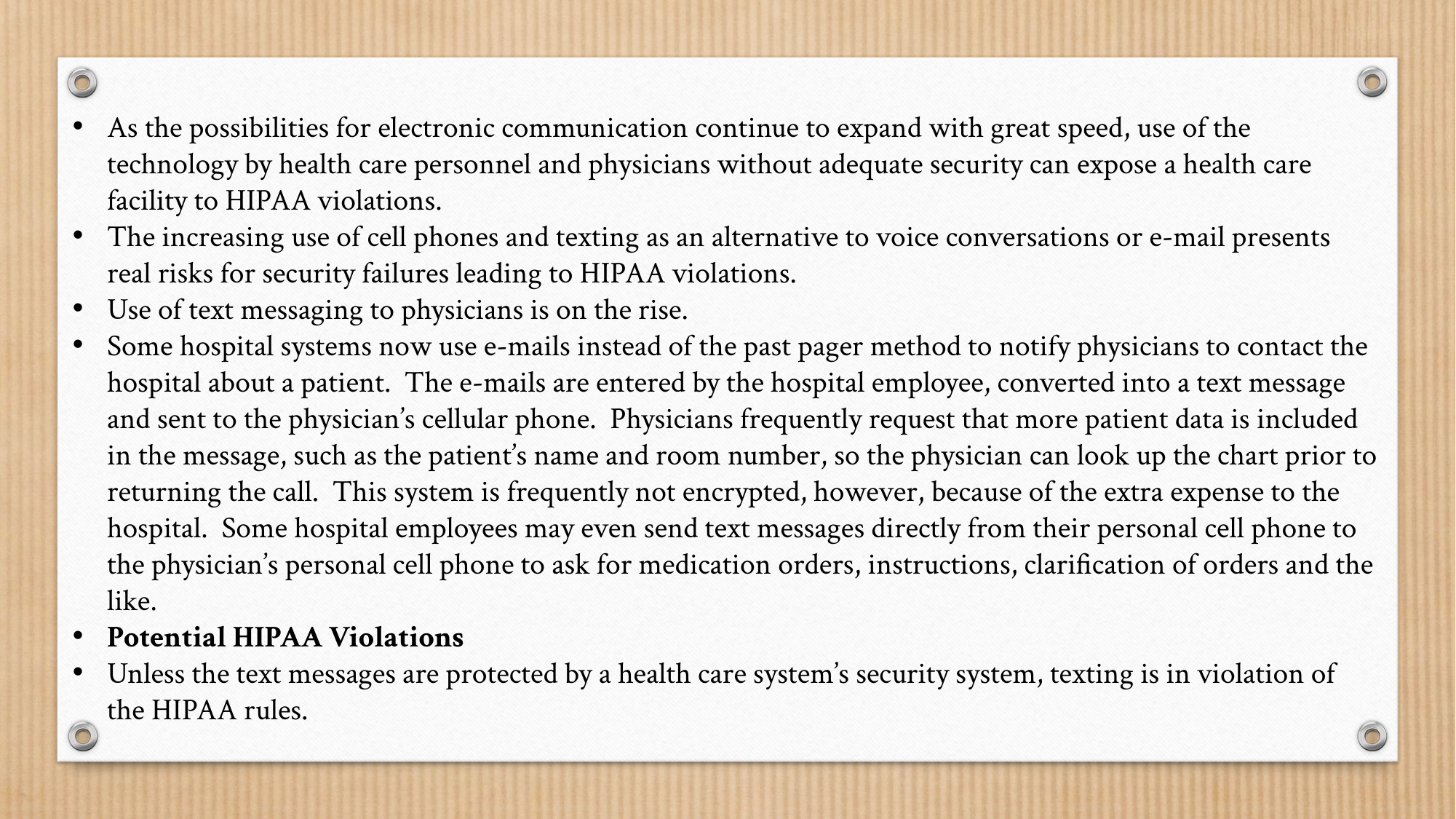

As the possibilities for electronic communication continue to expand with great speed, use of the technology by health care personnel and physicians without adequate security can expose a health care facility to HIPAA violations.
The increasing use of cell phones and texting as an alternative to voice conversations or e-mail presents real risks for security failures leading to HIPAA violations.
Use of text messaging to physicians is on the rise.
Some hospital systems now use e-mails instead of the past pager method to notify physicians to contact the hospital about a patient.  The e-mails are entered by the hospital employee, converted into a text message and sent to the physician’s cellular phone.  Physicians frequently request that more patient data is included in the message, such as the patient’s name and room number, so the physician can look up the chart prior to returning the call.  This system is frequently not encrypted, however, because of the extra expense to the hospital.  Some hospital employees may even send text messages directly from their personal cell phone to the physician’s personal cell phone to ask for medication orders, instructions, clarification of orders and the like.
Potential HIPAA Violations
Unless the text messages are protected by a health care system’s security system, texting is in violation of the HIPAA rules.